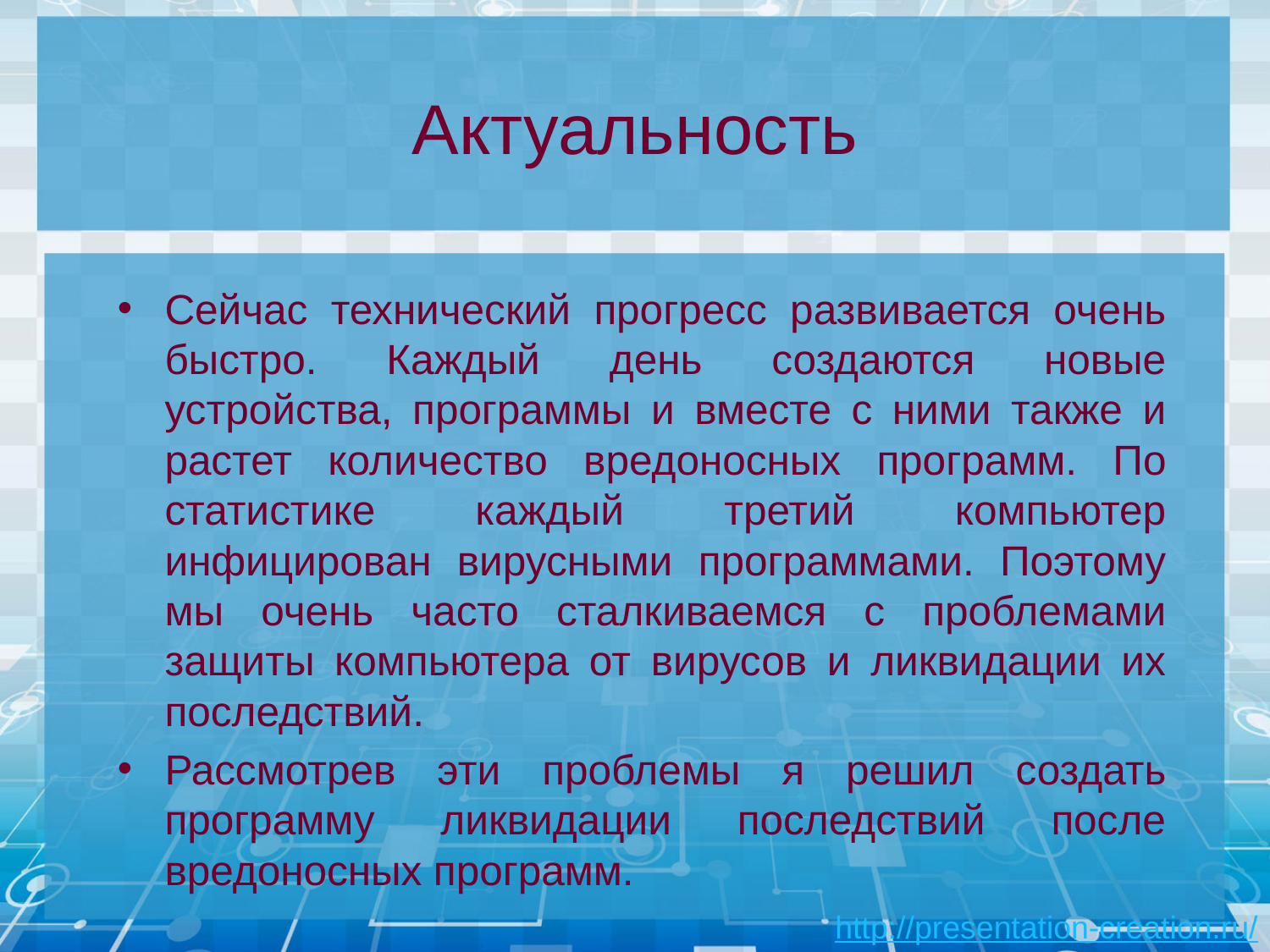

# Актуальность
Сейчас технический прогресс развивается очень быстро. Каждый день создаются новые устройства, программы и вместе с ними также и растет количество вредоносных программ. По статистике каждый третий компьютер инфицирован вирусными программами. Поэтому мы очень часто сталкиваемся с проблемами защиты компьютера от вирусов и ликвидации их последствий.
Рассмотрев эти проблемы я решил создать программу ликвидации последствий после вредоносных программ.